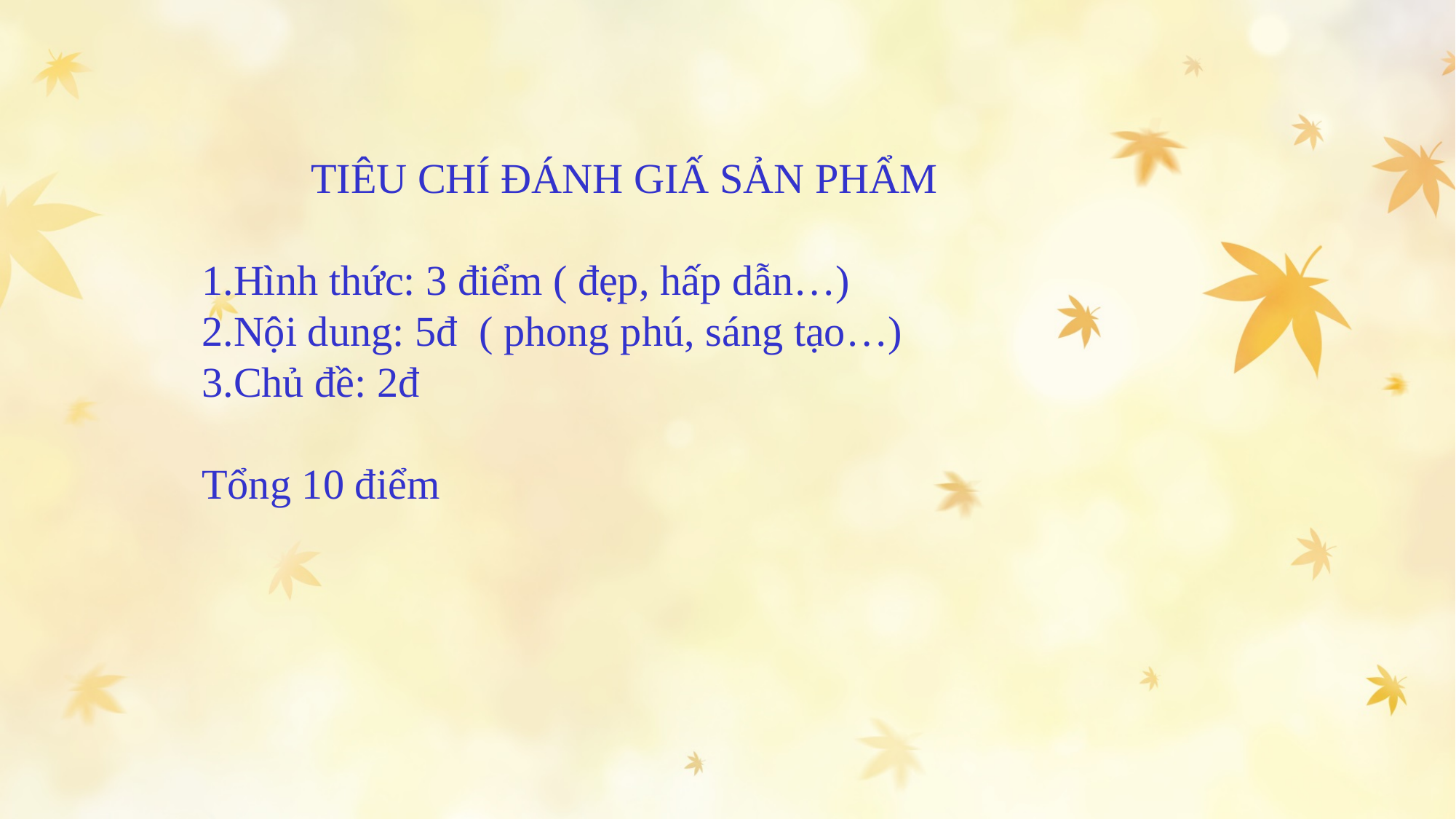

TIÊU CHÍ ĐÁNH GIẤ SẢN PHẨM

1.Hình thức: 3 điểm ( đẹp, hấp dẫn…)
2.Nội dung: 5đ  ( phong phú, sáng tạo…)
3.Chủ đề: 2đ

Tổng 10 điểm